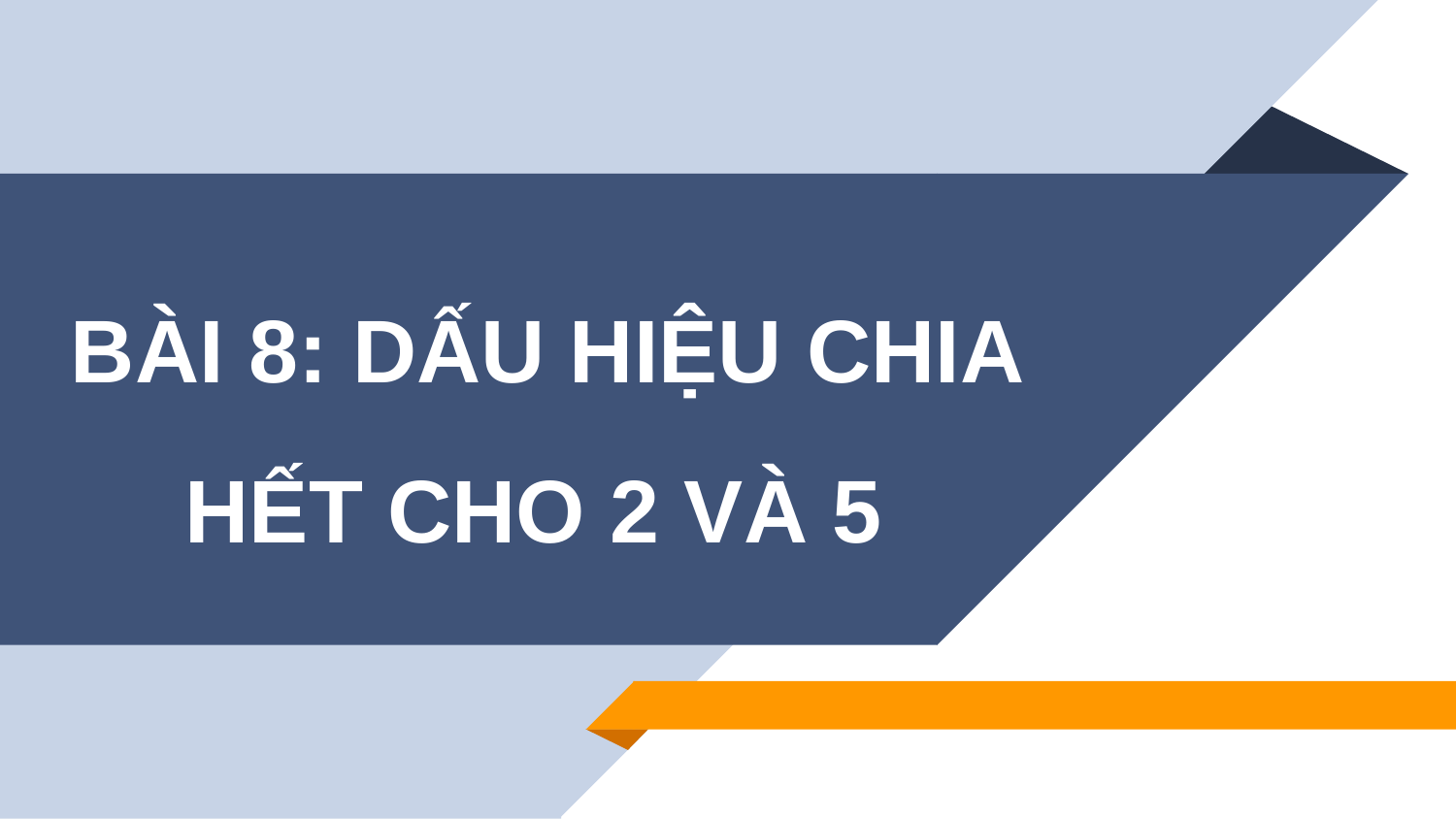

BÀI 8: DẤU HIỆU CHIA HẾT CHO 2 VÀ 5